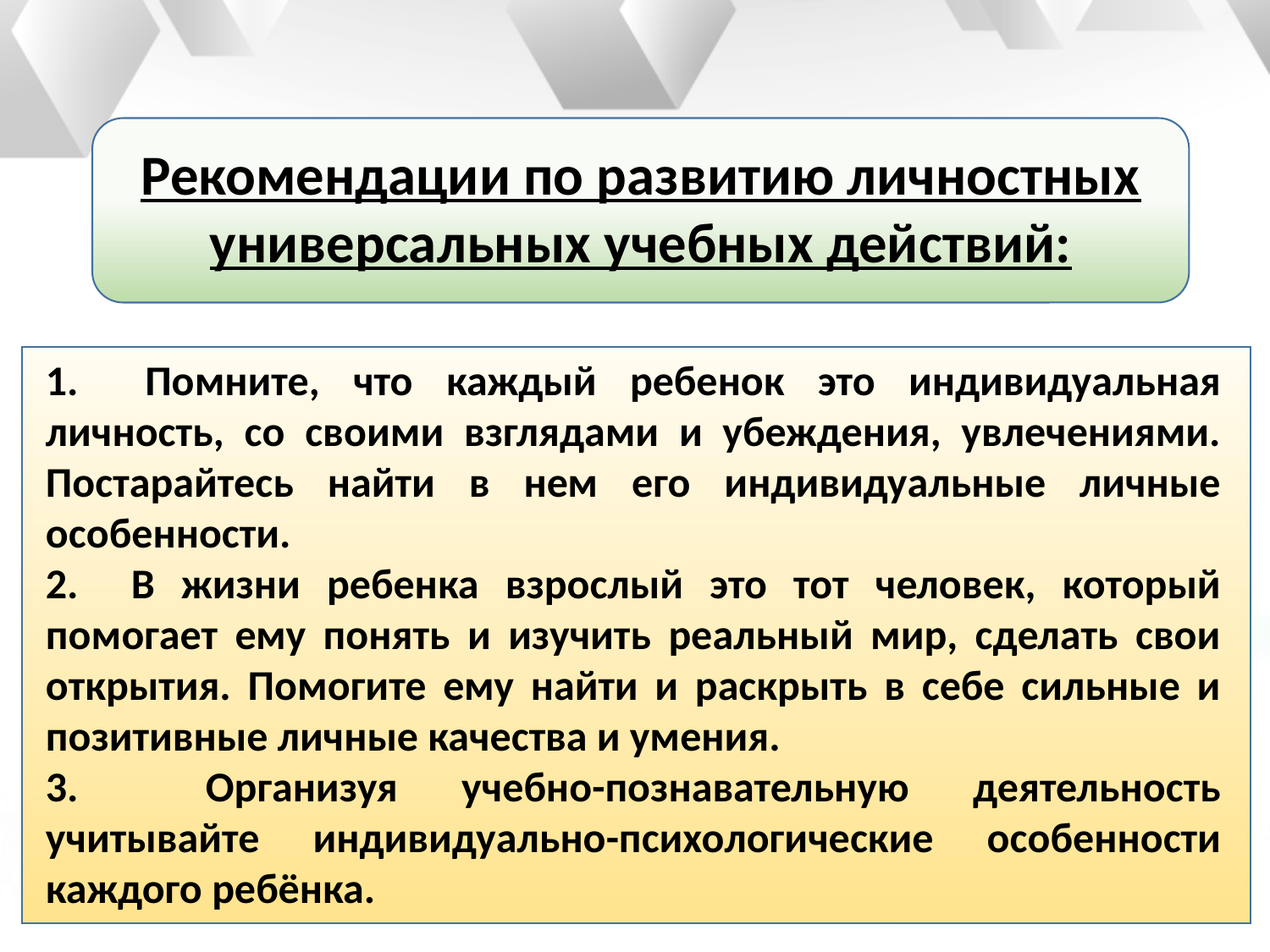

Рекомендации по развитию личностных универсальных учебных действий:

1.  Помните, что каждый ребенок это индивидуальная личность, со своими взглядами и убеждения, увлечениями. Постарайтесь найти в нем его индивидуальные личные особенности.
2.  В жизни ребенка взрослый это тот человек, который помогает ему понять и изучить реальный мир, сделать свои открытия. Помогите ему найти и раскрыть в себе сильные и позитивные личные качества и умения.
3.  Организуя учебно-познавательную деятельность учитывайте индивидуально-психологические особенности каждого ребёнка.